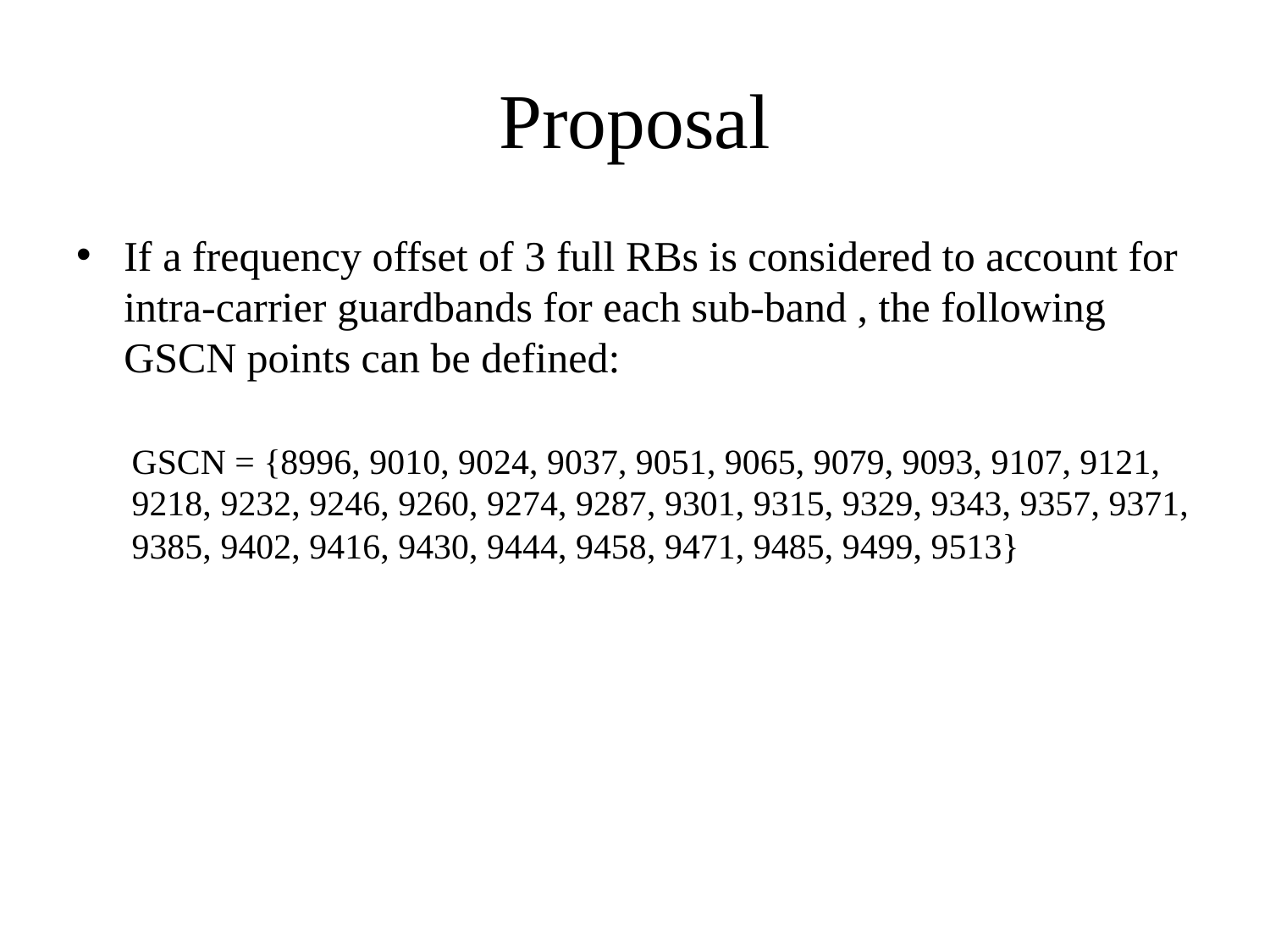

# Proposal
If a frequency offset of 3 full RBs is considered to account for intra-carrier guardbands for each sub-band , the following GSCN points can be defined:
GSCN = {8996, 9010, 9024, 9037, 9051, 9065, 9079, 9093, 9107, 9121, 9218, 9232, 9246, 9260, 9274, 9287, 9301, 9315, 9329, 9343, 9357, 9371, 9385, 9402, 9416, 9430, 9444, 9458, 9471, 9485, 9499, 9513}